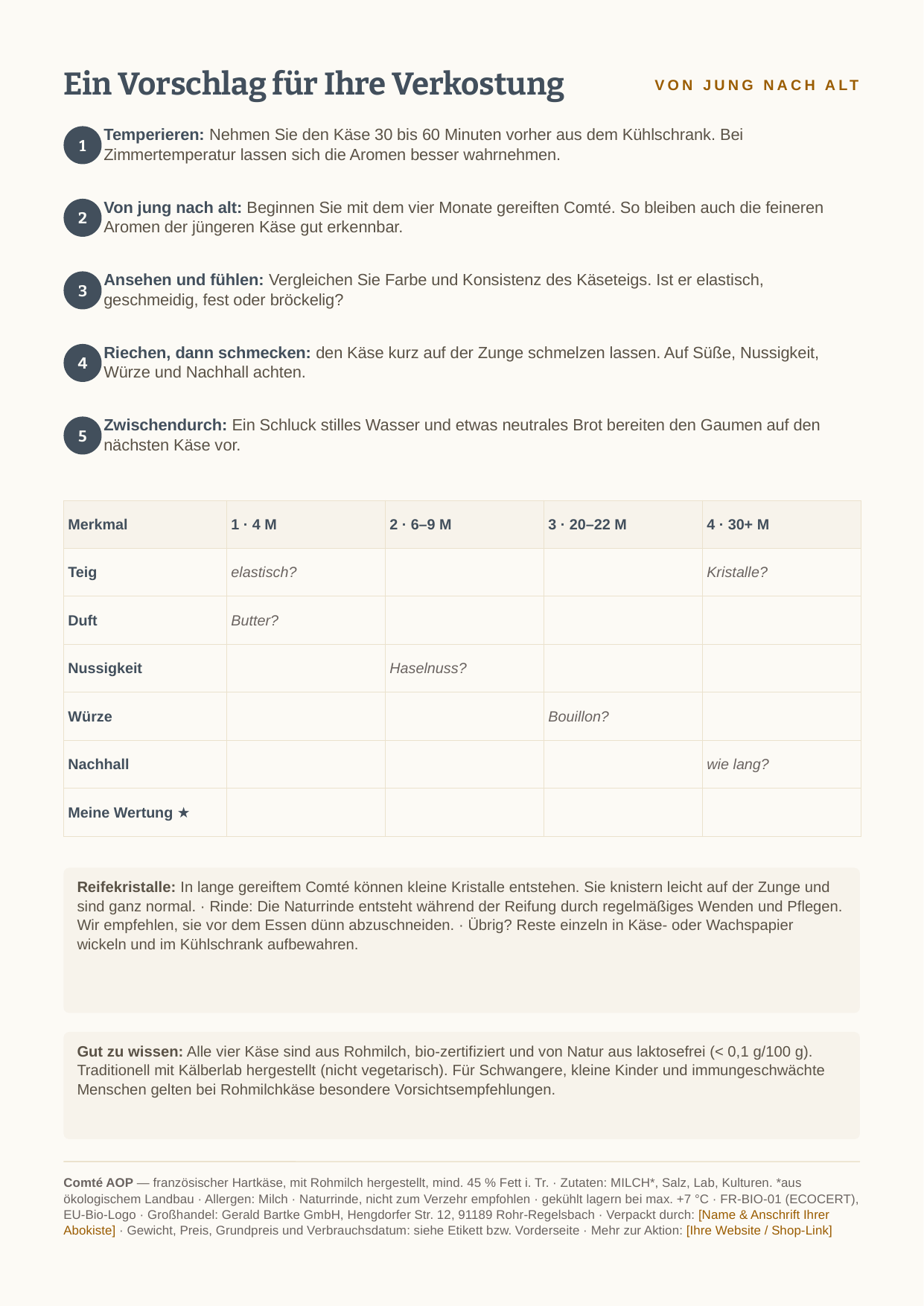

Ein Vorschlag für Ihre Verkostung
VON JUNG NACH ALT
Temperieren: Nehmen Sie den Käse 30 bis 60 Minuten vorher aus dem Kühlschrank. Bei Zimmertemperatur lassen sich die Aromen besser wahrnehmen.

1
Von jung nach alt: Beginnen Sie mit dem vier Monate gereiften Comté. So bleiben auch die feineren Aromen der jüngeren Käse gut erkennbar.

2
Ansehen und fühlen: Vergleichen Sie Farbe und Konsistenz des Käseteigs. Ist er elastisch, geschmeidig, fest oder bröckelig?

3
Riechen, dann schmecken: den Käse kurz auf der Zunge schmelzen lassen. Auf Süße, Nussigkeit, Würze und Nachhall achten.

4
Zwischendurch: Ein Schluck stilles Wasser und etwas neutrales Brot bereiten den Gaumen auf den nächsten Käse vor.

5
| Merkmal | 1 · 4 M | 2 · 6–9 M | 3 · 20–22 M | 4 · 30+ M |
| --- | --- | --- | --- | --- |
| Teig | elastisch? |  |  | Kristalle? |
| Duft | Butter? |  |  |  |
| Nussigkeit |  | Haselnuss? |  |  |
| Würze |  |  | Bouillon? |  |
| Nachhall |  |  |  | wie lang? |
| Meine Wertung ★ |  |  |  |  |

Reifekristalle: In lange gereiftem Comté können kleine Kristalle entstehen. Sie knistern leicht auf der Zunge und sind ganz normal. · Rinde: Die Naturrinde entsteht während der Reifung durch regelmäßiges Wenden und Pflegen. Wir empfehlen, sie vor dem Essen dünn abzuschneiden. · Übrig? Reste einzeln in Käse- oder Wachspapier wickeln und im Kühlschrank aufbewahren.

Gut zu wissen: Alle vier Käse sind aus Rohmilch, bio-zertifiziert und von Natur aus laktosefrei (< 0,1 g/100 g). Traditionell mit Kälberlab hergestellt (nicht vegetarisch). Für Schwangere, kleine Kinder und immungeschwächte Menschen gelten bei Rohmilchkäse besondere Vorsichtsempfehlungen.

Comté AOP — französischer Hartkäse, mit Rohmilch hergestellt, mind. 45 % Fett i. Tr. · Zutaten: MILCH*, Salz, Lab, Kulturen. *aus ökologischem Landbau · Allergen: Milch · Naturrinde, nicht zum Verzehr empfohlen · gekühlt lagern bei max. +7 °C · FR-BIO-01 (ECOCERT), EU-Bio-Logo · Großhandel: Gerald Bartke GmbH, Hengdorfer Str. 12, 91189 Rohr-Regelsbach · Verpackt durch: [Name & Anschrift Ihrer Abokiste] · Gewicht, Preis, Grundpreis und Verbrauchsdatum: siehe Etikett bzw. Vorderseite · Mehr zur Aktion: [Ihre Website / Shop-Link]